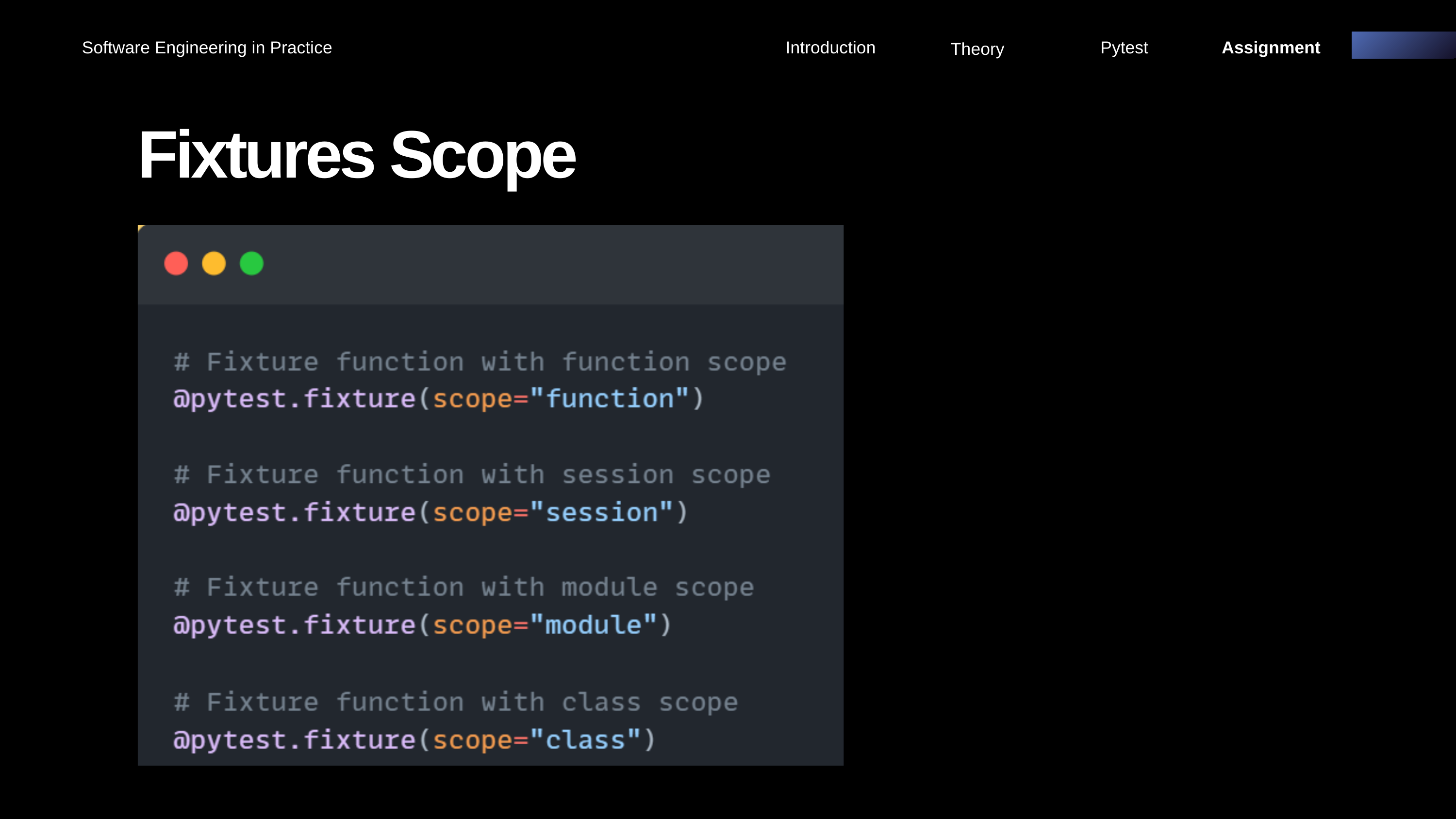

Software Engineering in Practice
Introduction
Pytest
Assignment
Theory
Fixtures Scope